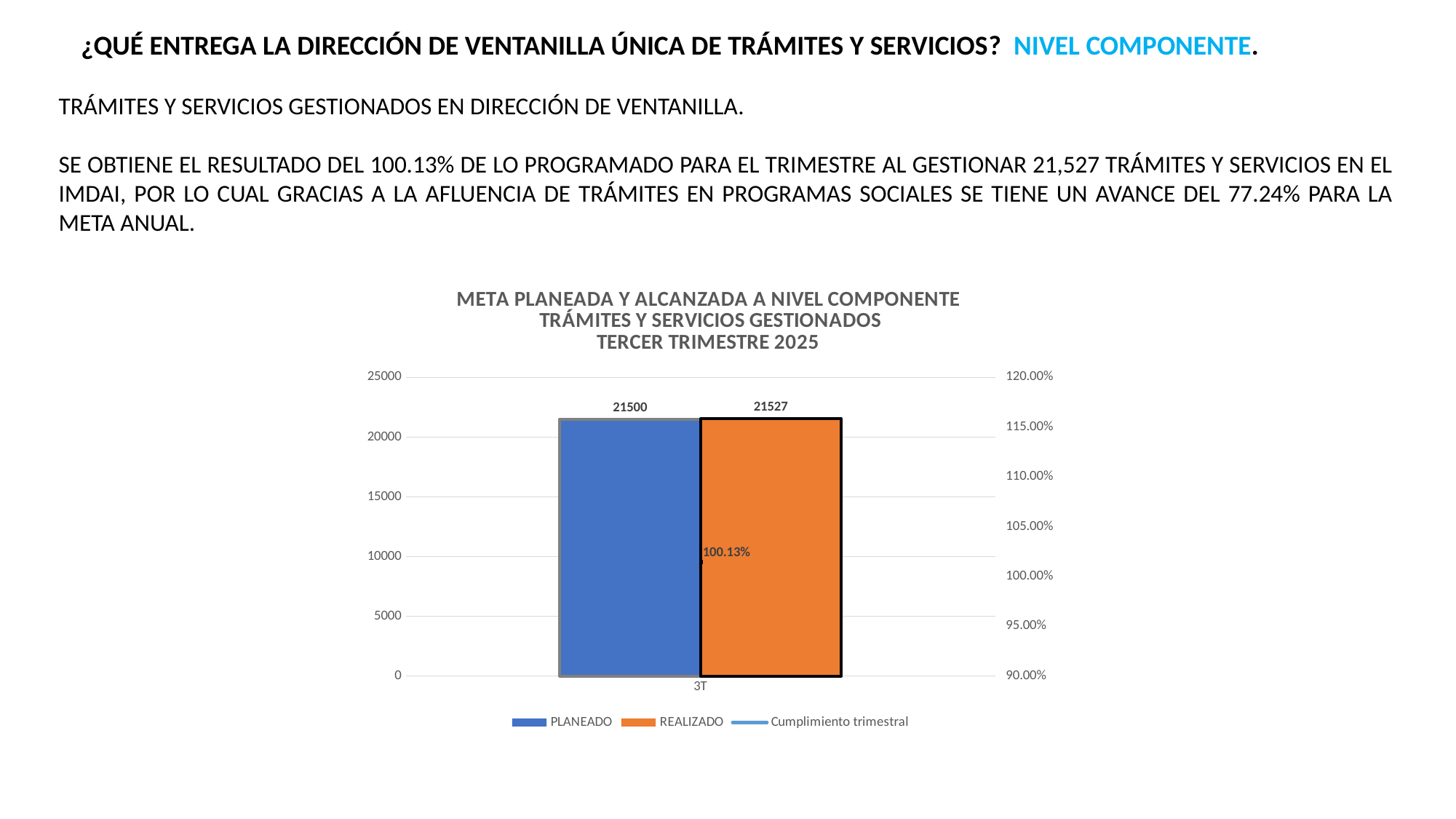

¿QUÉ ENTREGA LA DIRECCIÓN DE VENTANILLA ÚNICA DE TRÁMITES Y SERVICIOS?  NIVEL COMPONENTE.

TRÁMITES Y SERVICIOS GESTIONADOS EN DIRECCIÓN DE VENTANILLA.

SE OBTIENE EL RESULTADO DEL 100.13% DE LO PROGRAMADO PARA EL TRIMESTRE AL GESTIONAR 21,527 TRÁMITES Y SERVICIOS EN EL IMDAI, POR LO CUAL GRACIAS A LA AFLUENCIA DE TRÁMITES EN PROGRAMAS SOCIALES SE TIENE UN AVANCE DEL 77.24% PARA LA META ANUAL.

### Chart: META PLANEADA Y ALCANZADA A NIVEL COMPONENTE
TRÁMITES Y SERVICIOS GESTIONADOS
TERCER TRIMESTRE 2025

| Category | PLANEADO | REALIZADO | Cumplimiento trimestral |
|---|---|---|---|
| 3T | 21500.0 | 21527.0 | 1.0012558139534884 |